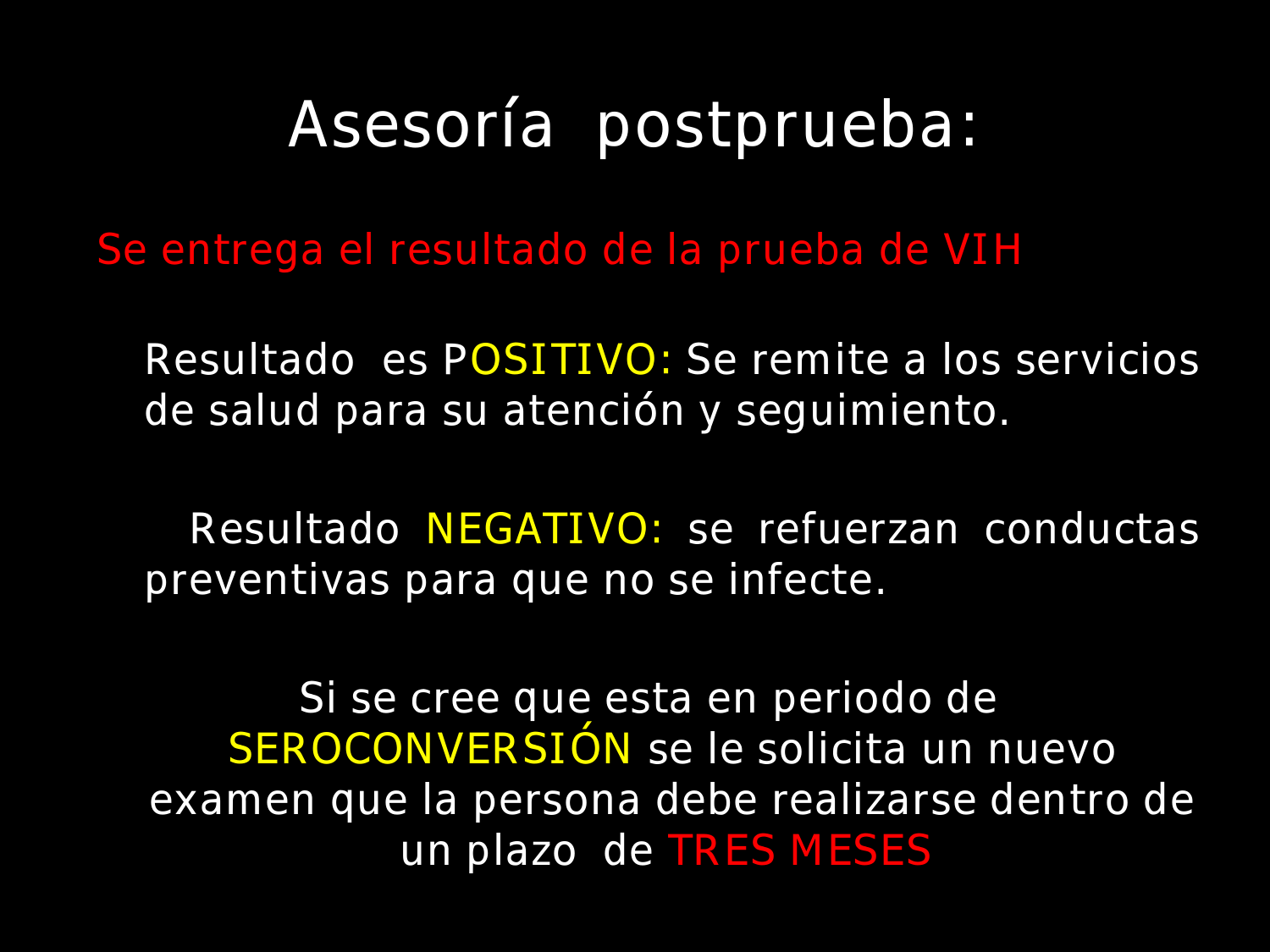

# Asesoría  postprueba:
Se entrega el resultado de la prueba de VIH
Se brinda apoyo sicosocial a la persona cuyo Resultado  es POSITIVO: Se remite a los servicios de salud para su atención y seguimiento.

    Resultado NEGATIVO: se refuerzan conductas preventivas para que no se infecte.

Si se cree que esta en periodo de SEROCONVERSIÓN se le solicita un nuevo examen que la persona debe realizarse dentro de un plazo  de TRES MESES